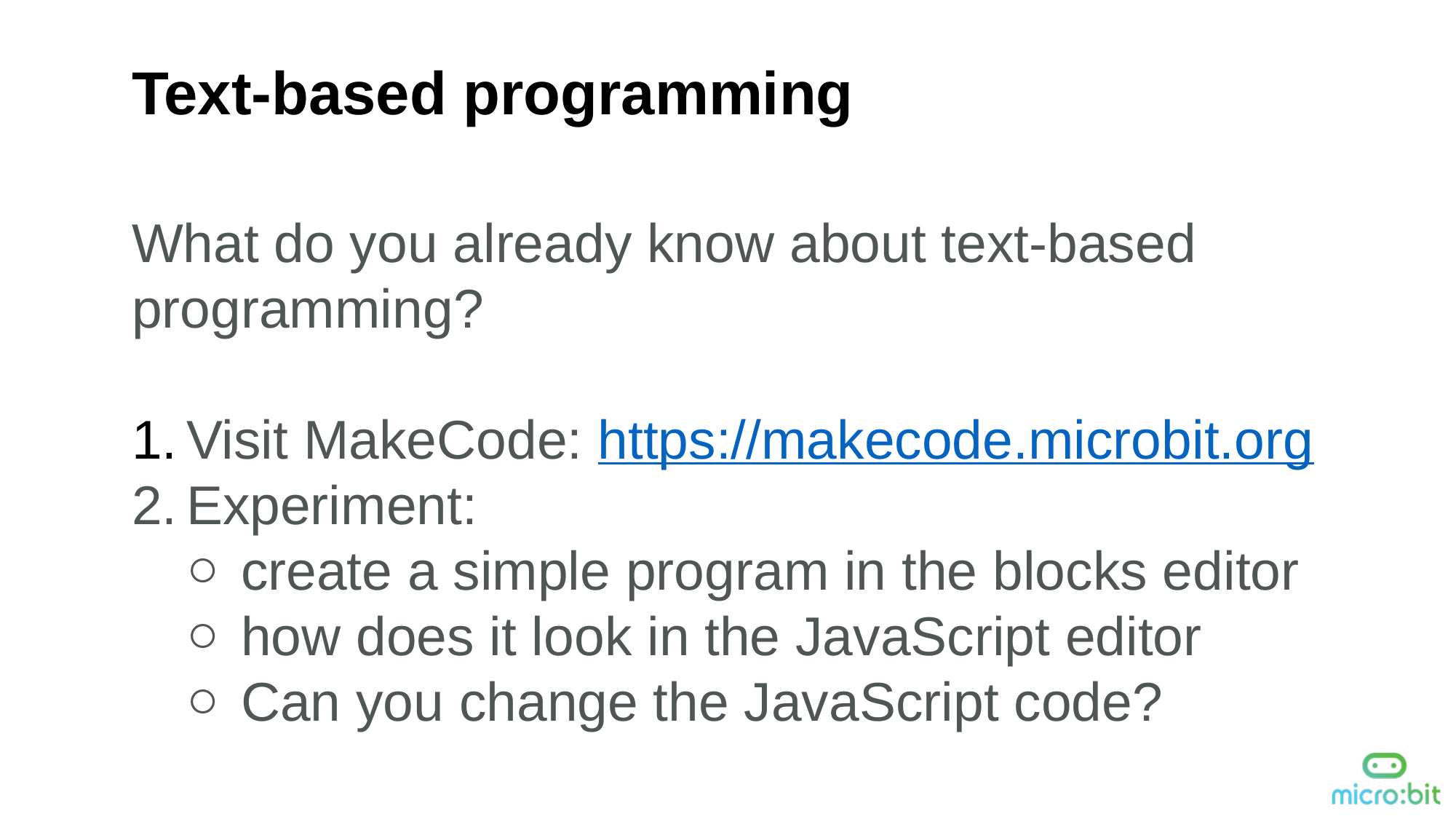

Text-based programming

What do you already know about text-based programming?

Visit MakeCode: https://makecode.microbit.org
Experiment:
create a simple program in the blocks editor
how does it look in the JavaScript editor
Can you change the JavaScript code?